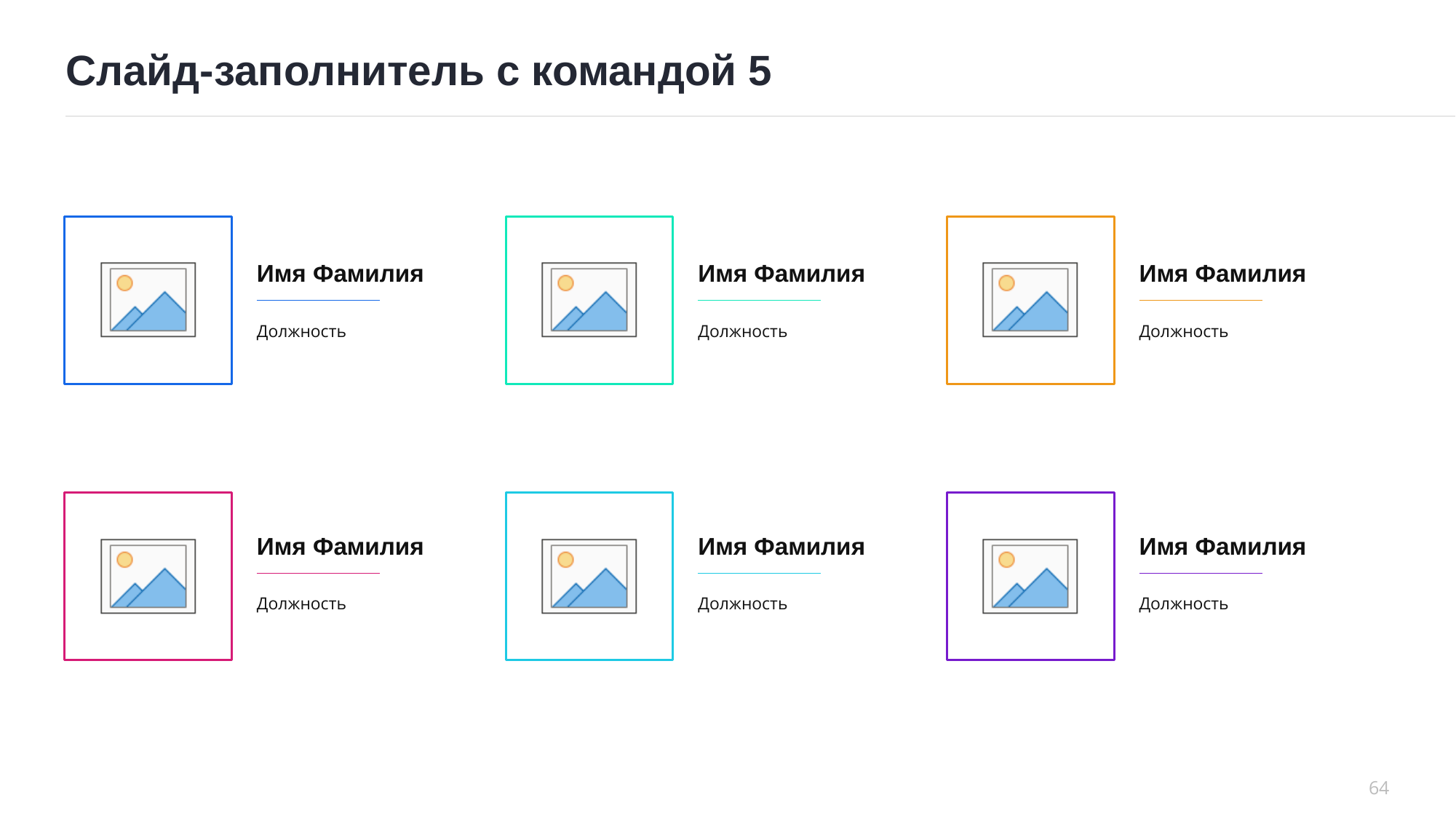

# Слайд-заполнитель с командой 5

Имя Фамилия
Должность
Имя Фамилия
Должность
Имя Фамилия
Должность

Имя Фамилия
Должность
Имя Фамилия
Должность
Имя Фамилия
Должность
64